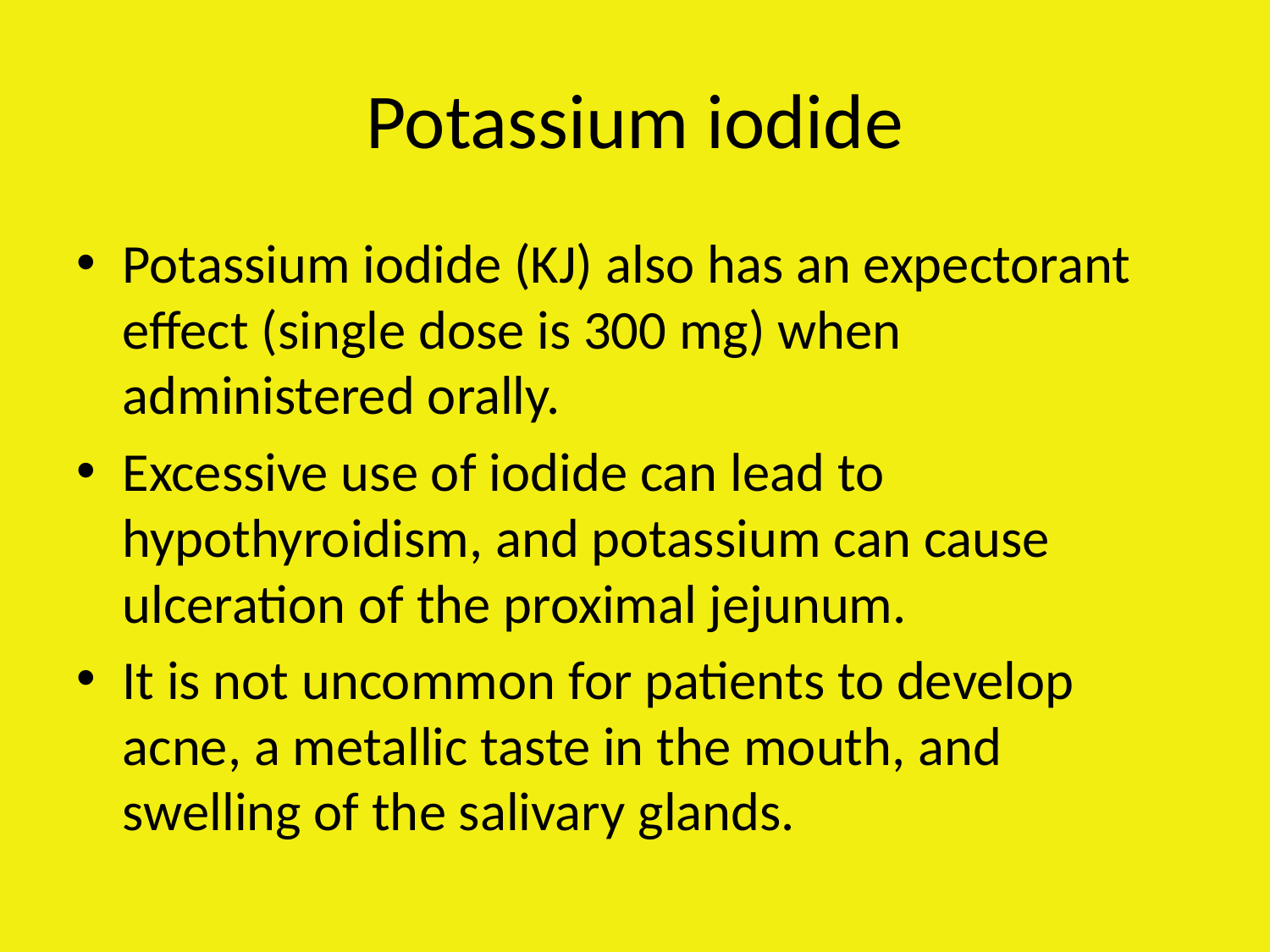

# Potassium iodide
Potassium iodide (KJ) also has an expectorant effect (single dose is 300 mg) when administered orally.
Excessive use of iodide can lead to hypothyroidism, and potassium can cause ulceration of the proximal jejunum.
It is not uncommon for patients to develop acne, a metallic taste in the mouth, and swelling of the salivary glands.